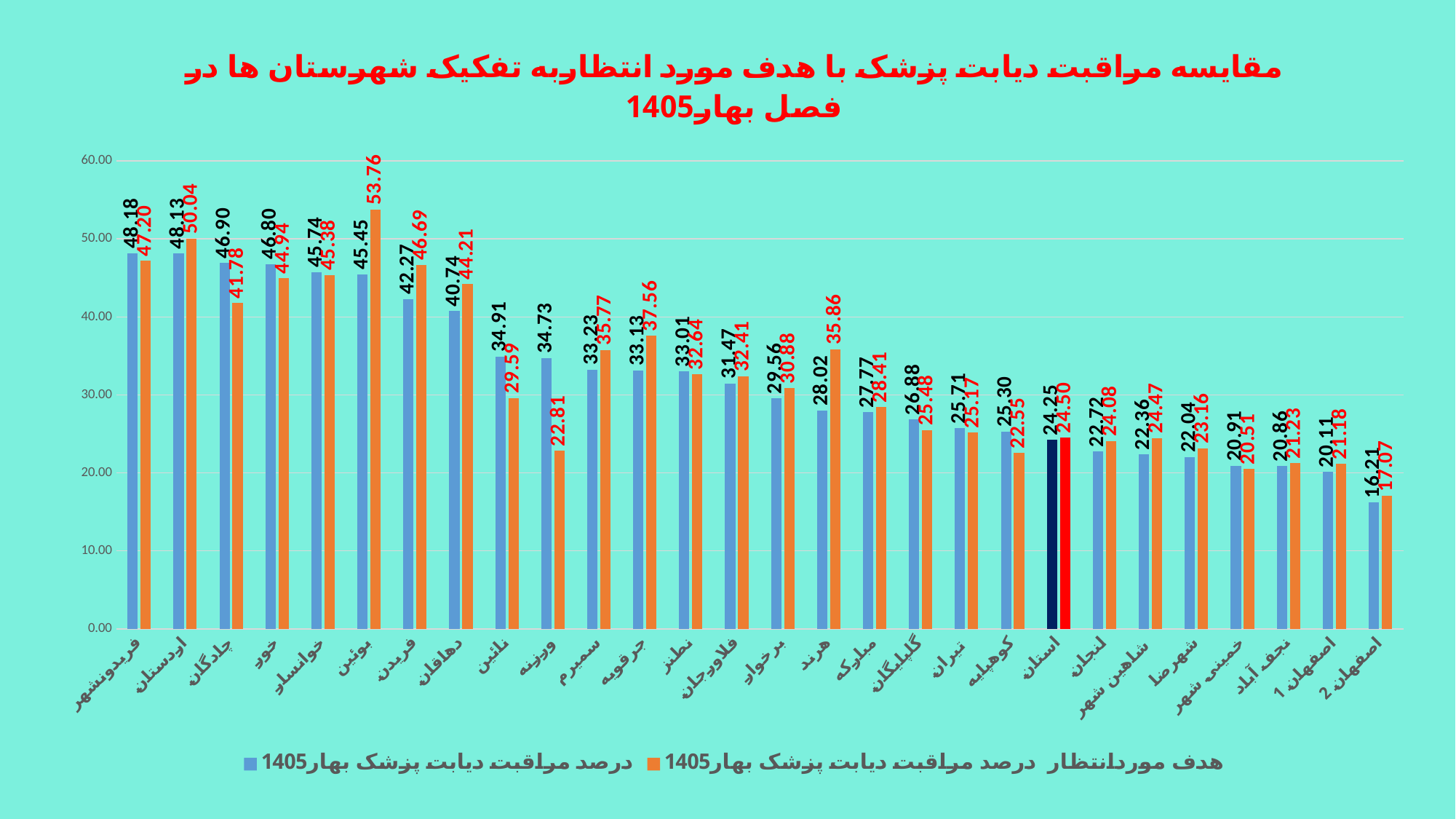

### Chart: مقایسه مراقبت دیابت پزشک با هدف مورد انتظاربه تفکیک شهرستان ها در فصل بهار1405

| Category | درصد مراقبت دیابت پزشک بهار1405 | هدف موردانتظار  درصد مراقبت دیابت پزشک بهار1405 |
|---|---|---|
| فریدونشهر | 48.18355640535373 | 47.20166015625 |
| اردستان | 48.13450023030861 | 50.04348079161816 |
| چادگان | 46.89542483660131 | 41.780100334448164 |
| خور | 46.7956469165659 | 44.94231946144431 |
| خوانسار | 45.73875802997859 | 45.38292522955837 |
| بوئین | 45.44832306639288 | 53.76005547850208 |
| فریدن | 42.27156276686593 | 46.69325729136587 |
| دهاقان | 40.74074074074074 | 44.21382605304212 |
| نائین | 34.906054279749476 | 29.586645299145296 |
| ورزنه | 34.73022524882137 | 22.811745334796928 |
| سمیرم | 33.22533136966126 | 35.76594009489917 |
| جرقویه | 33.131313131313135 | 37.560963114754095 |
| نطنز | 33.01403430608153 | 32.64374155785682 |
| فلاورجان | 31.47114633329613 | 32.41105564694537 |
| برخوار | 29.55816874072383 | 30.88409328228333 |
| هرند | 28.021647624774502 | 35.85792019347037 |
| مبارکه | 27.771703476929805 | 28.406040829986612 |
| گلپایگان | 26.87711788835384 | 25.48307456219534 |
| تیران  | 25.708547199285874 | 25.167979297929794 |
| کوهپایه | 25.302593659942364 | 22.548574752763233 |
| استان | 24.247443382838348 | 24.5 |
| لنجان | 22.71561698667834 | 24.07834590756356 |
| شاهین شهر  | 22.363686686963742 | 24.470641325122106 |
| شهرضا | 22.036183840880998 | 23.156806075031167 |
| خمینی شهر | 20.914969597529197 | 20.50505223079176 |
| نجف آباد | 20.862198090245272 | 21.229792942964334 |
| اصفهان 1 | 20.109271601158657 | 21.18092607616684 |
| اصفهان 2 | 16.21387546722582 | 17.070023817231654 |